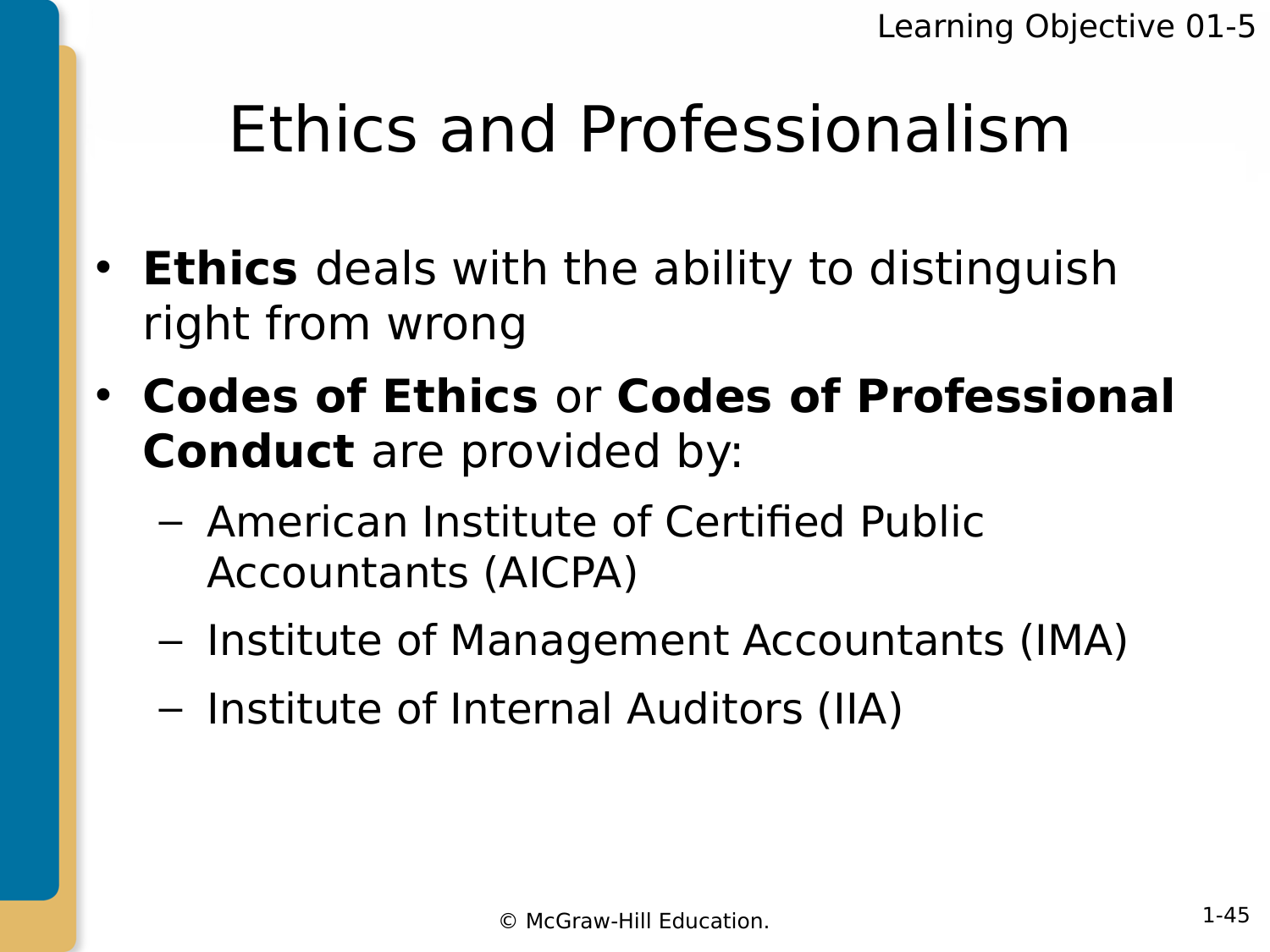

Learning Objective 01-5
# Ethics and Professionalism
Ethics deals with the ability to distinguish right from wrong
Codes of Ethics or Codes of Professional Conduct are provided by:
American Institute of Certified Public Accountants (AICPA)
Institute of Management Accountants (IMA)
Institute of Internal Auditors (IIA)